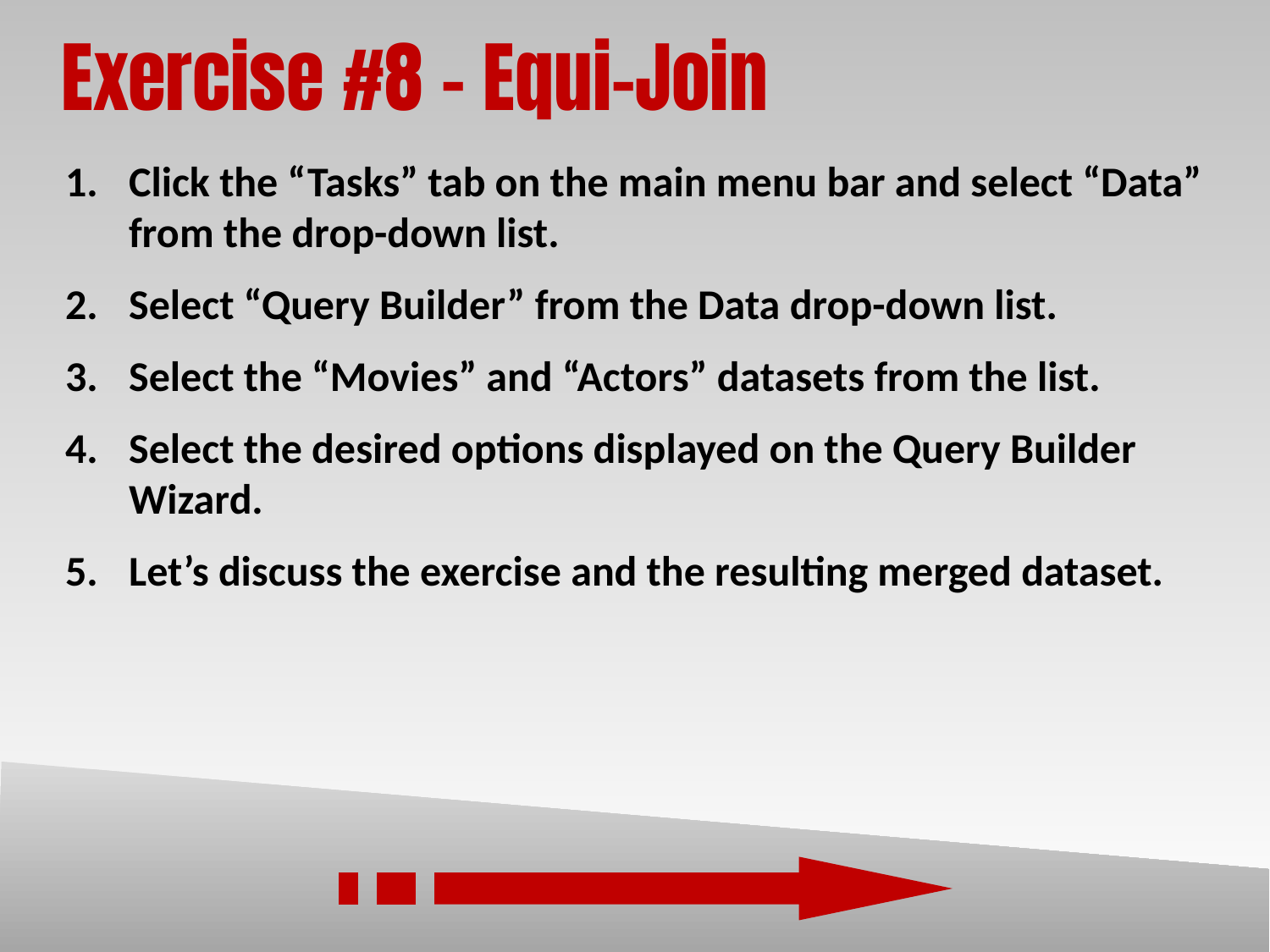

Exercise #8 – Equi-Join
Click the “Tasks” tab on the main menu bar and select “Data” from the drop-down list.
Select “Query Builder” from the Data drop-down list.
Select the “Movies” and “Actors” datasets from the list.
Select the desired options displayed on the Query Builder Wizard.
Let’s discuss the exercise and the resulting merged dataset.